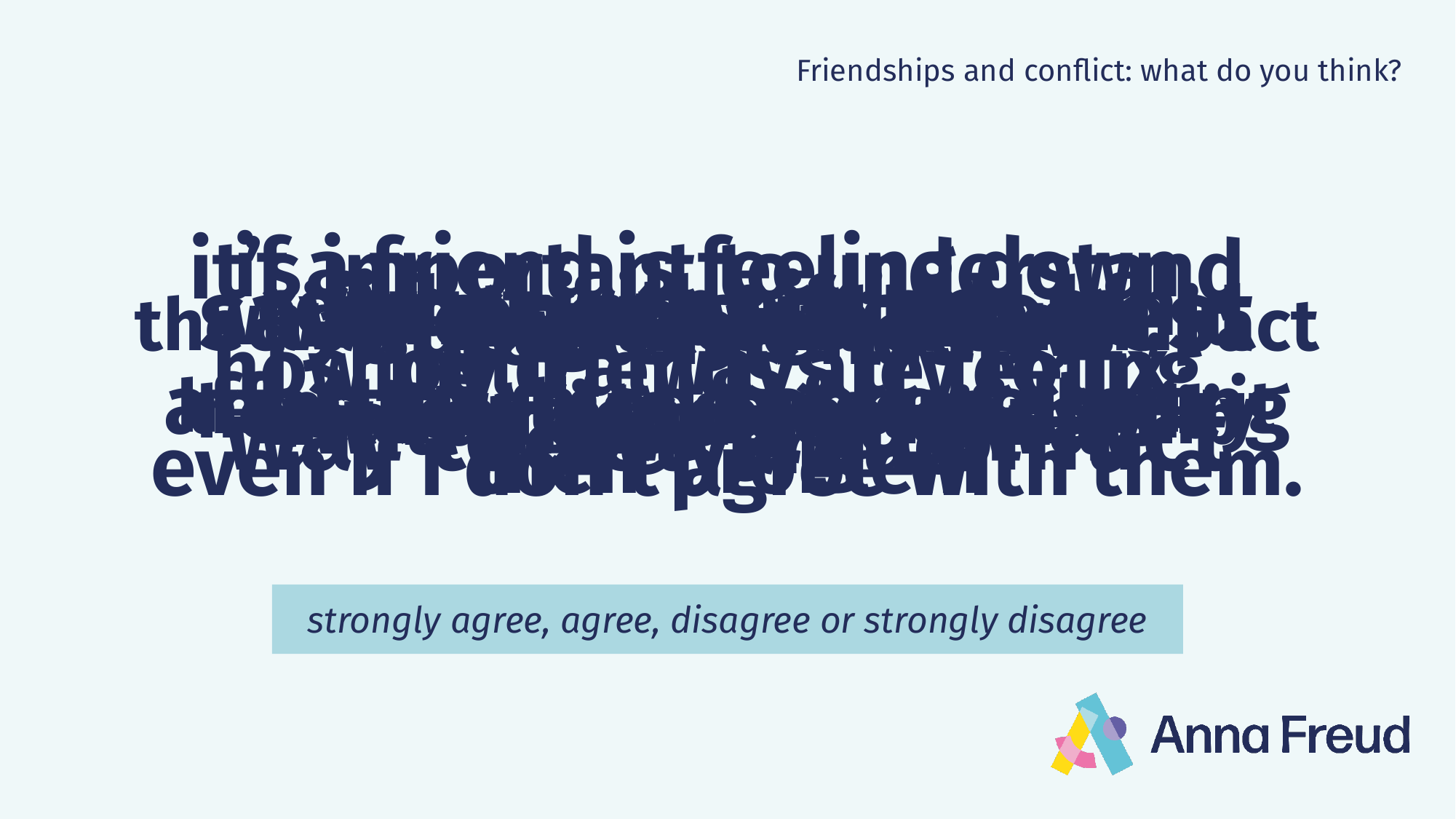

# Friendships and conflict: what do you think?

saying sorry is the best way to solve a conflict

it’s okay to feel angry
with a friend sometimes

good friends
never argue
if a friend is feeling down,
I should always try to fix
their problem
it’s important to understand
how my friends are feeling,
even if I don’t agree with them.

a disagreement always
means the end of a friendship
conflict with a friend can
affect my mood and wellbeing
ignoring a problem will make it go away
when I’m upset with a friend, it
helps to talk to someone about it
the way I handle conflict can impact how I feel for the rest of the day
strongly agree, agree, disagree or strongly disagree